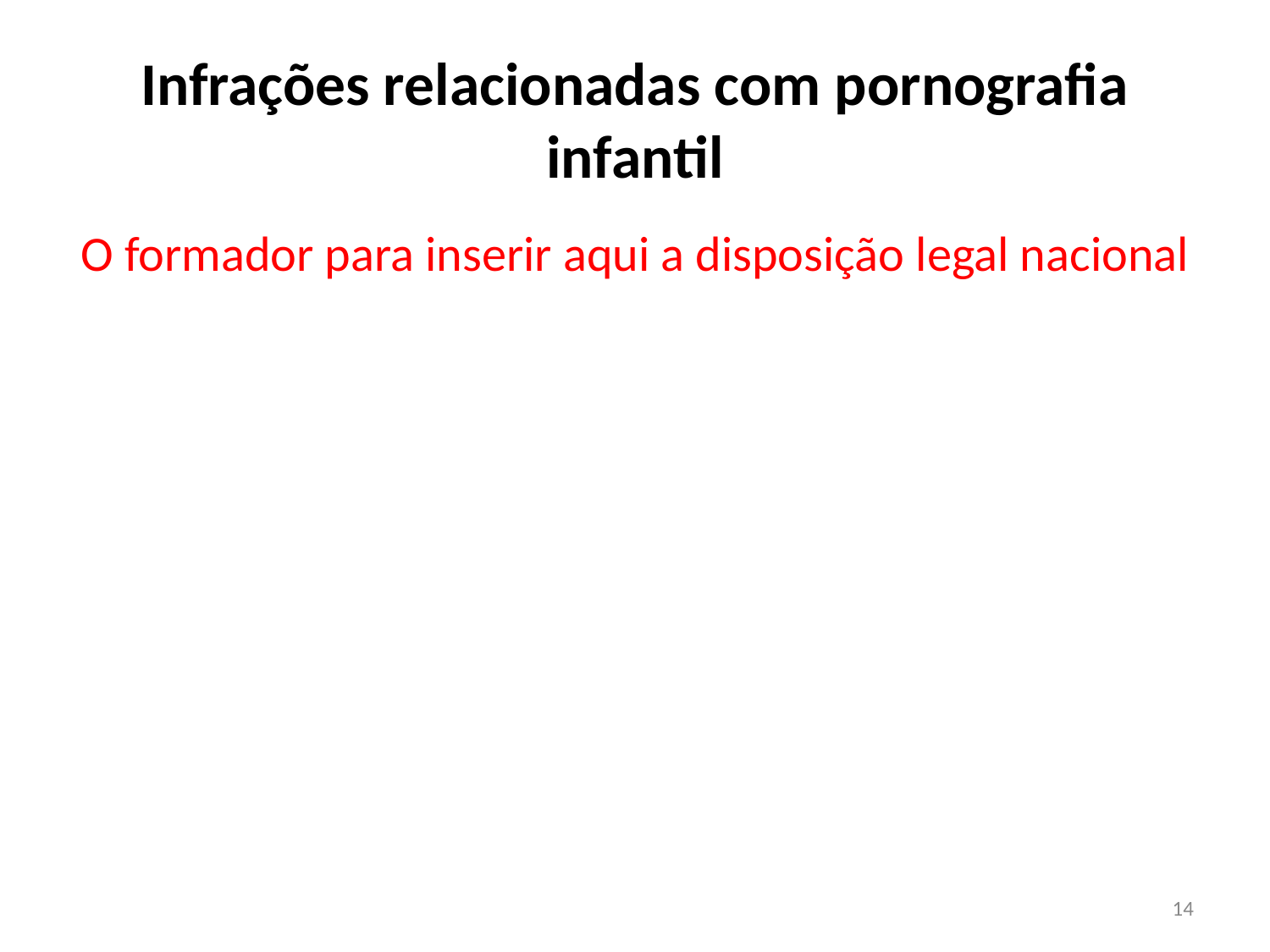

# Infrações relacionadas com pornografia infantil
O formador para inserir aqui a disposição legal nacional
14